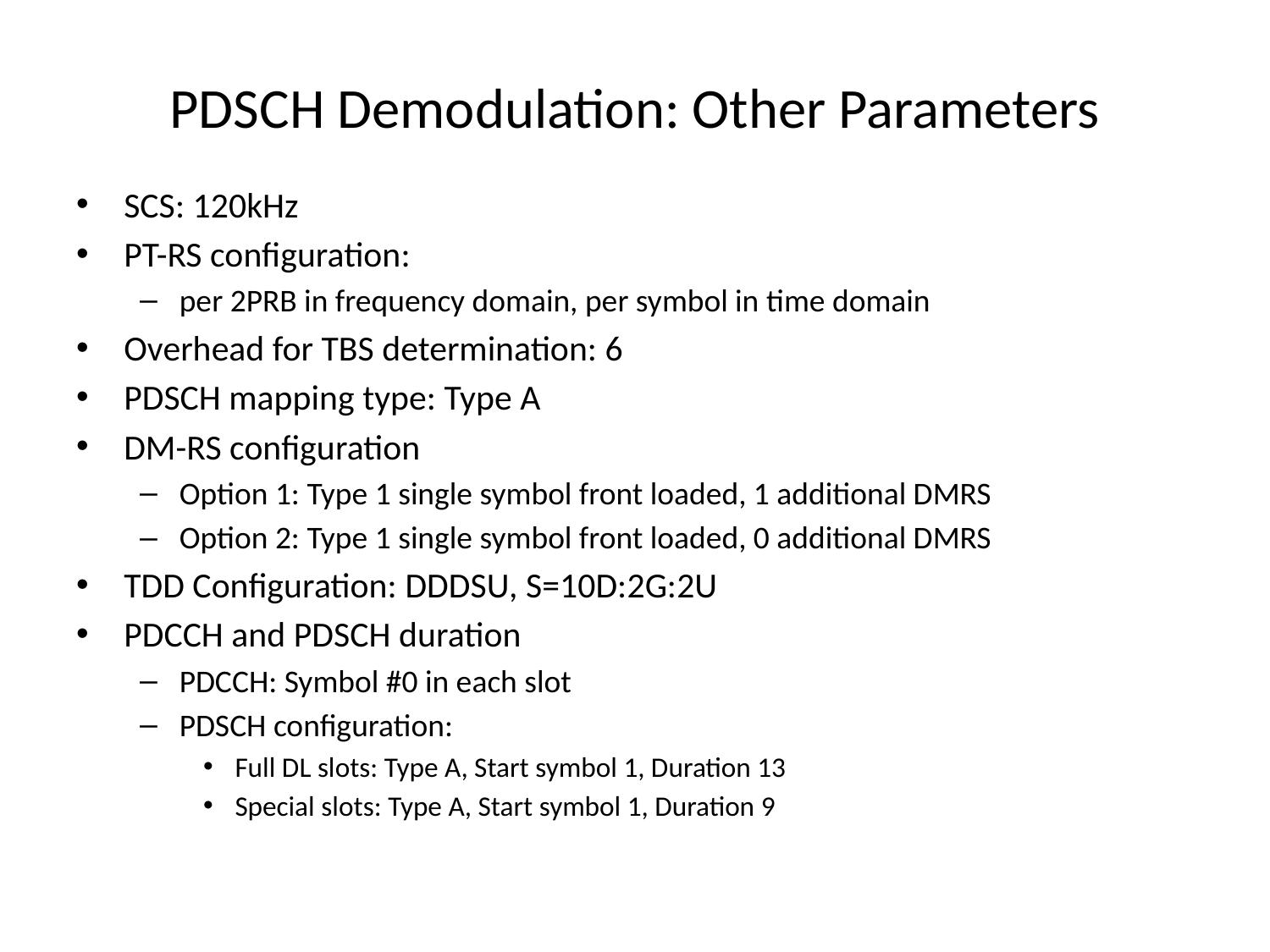

# PDSCH Demodulation: Other Parameters
SCS: 120kHz
PT-RS configuration:
per 2PRB in frequency domain, per symbol in time domain
Overhead for TBS determination: 6
PDSCH mapping type: Type A
DM-RS configuration
Option 1: Type 1 single symbol front loaded, 1 additional DMRS
Option 2: Type 1 single symbol front loaded, 0 additional DMRS
TDD Configuration: DDDSU, S=10D:2G:2U
PDCCH and PDSCH duration
PDCCH: Symbol #0 in each slot
PDSCH configuration:
Full DL slots: Type A, Start symbol 1, Duration 13
Special slots: Type A, Start symbol 1, Duration 9